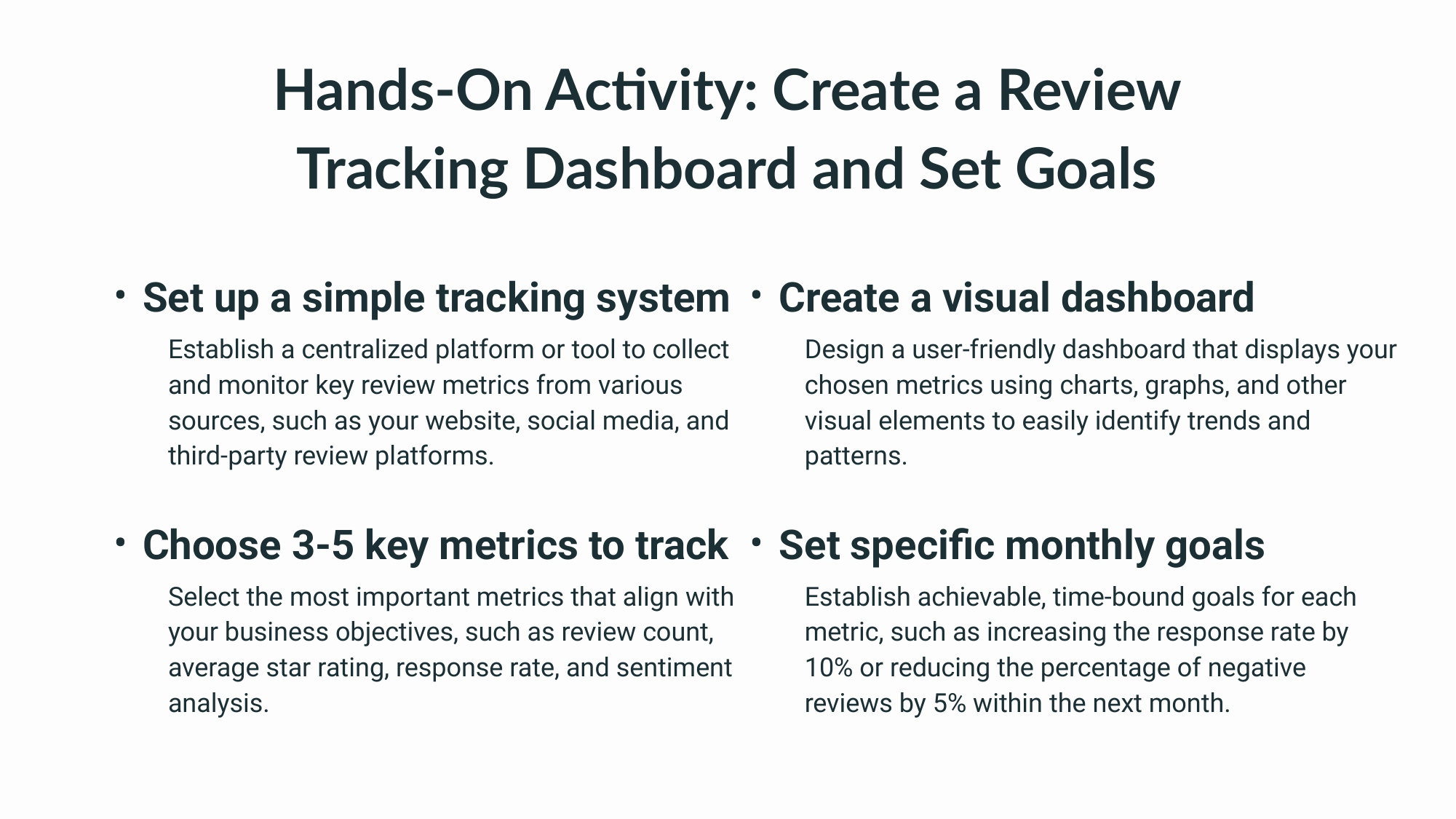

Hands-On Activity: Create a Review Tracking Dashboard and Set Goals
Set up a simple tracking system
Establish a centralized platform or tool to collect and monitor key review metrics from various sources, such as your website, social media, and third-party review platforms.
Choose 3-5 key metrics to track
Select the most important metrics that align with your business objectives, such as review count, average star rating, response rate, and sentiment analysis.
Create a visual dashboard
Design a user-friendly dashboard that displays your chosen metrics using charts, graphs, and other visual elements to easily identify trends and patterns.
Set specific monthly goals
Establish achievable, time-bound goals for each metric, such as increasing the response rate by 10% or reducing the percentage of negative reviews by 5% within the next month.